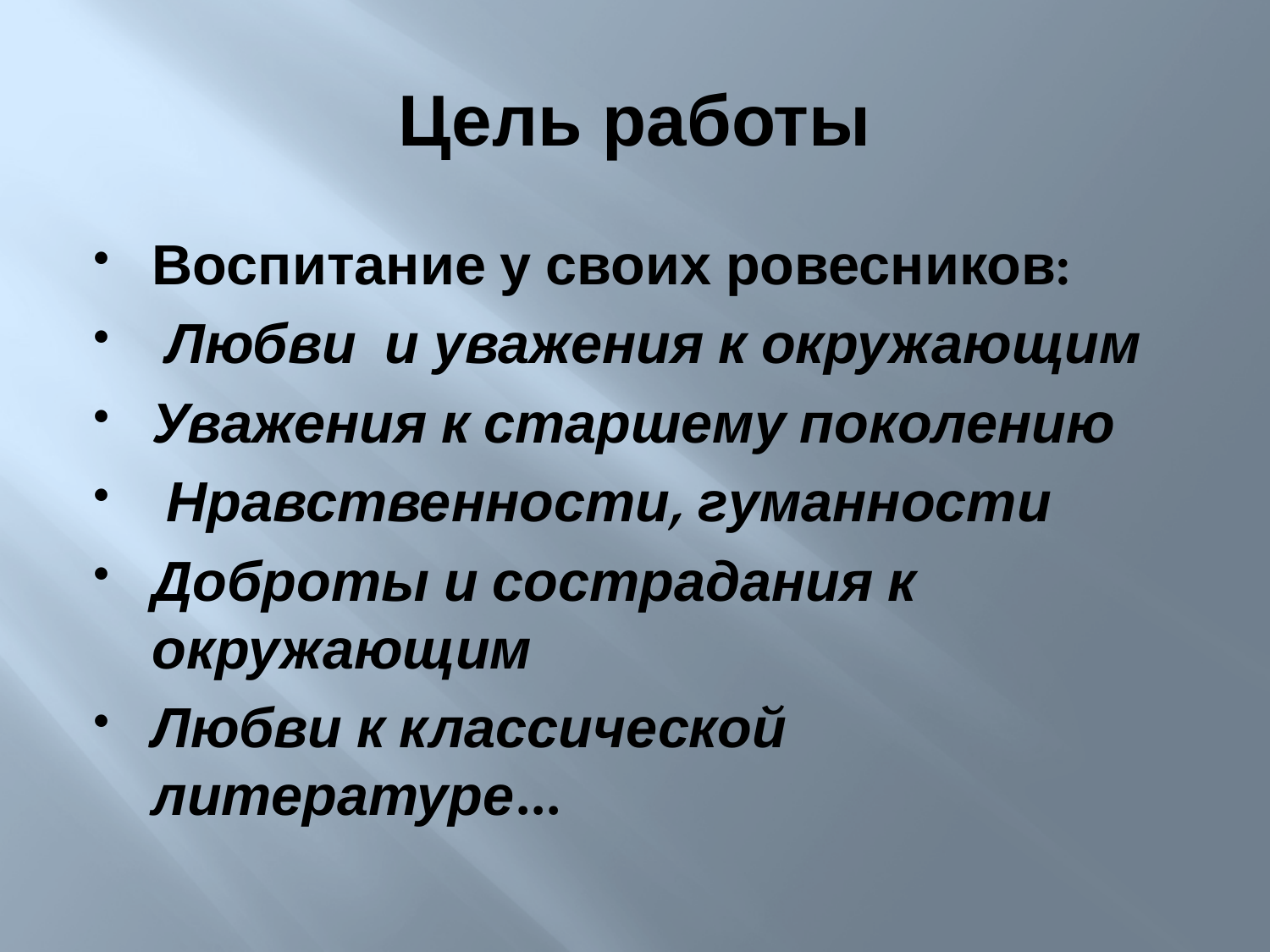

# Цель работы
Воспитание у своих ровесников:
 Любви  и уважения к окружающим
Уважения к старшему поколению
 Нравственности, гуманности
Доброты и сострадания к окружающим
Любви к классической литературе…